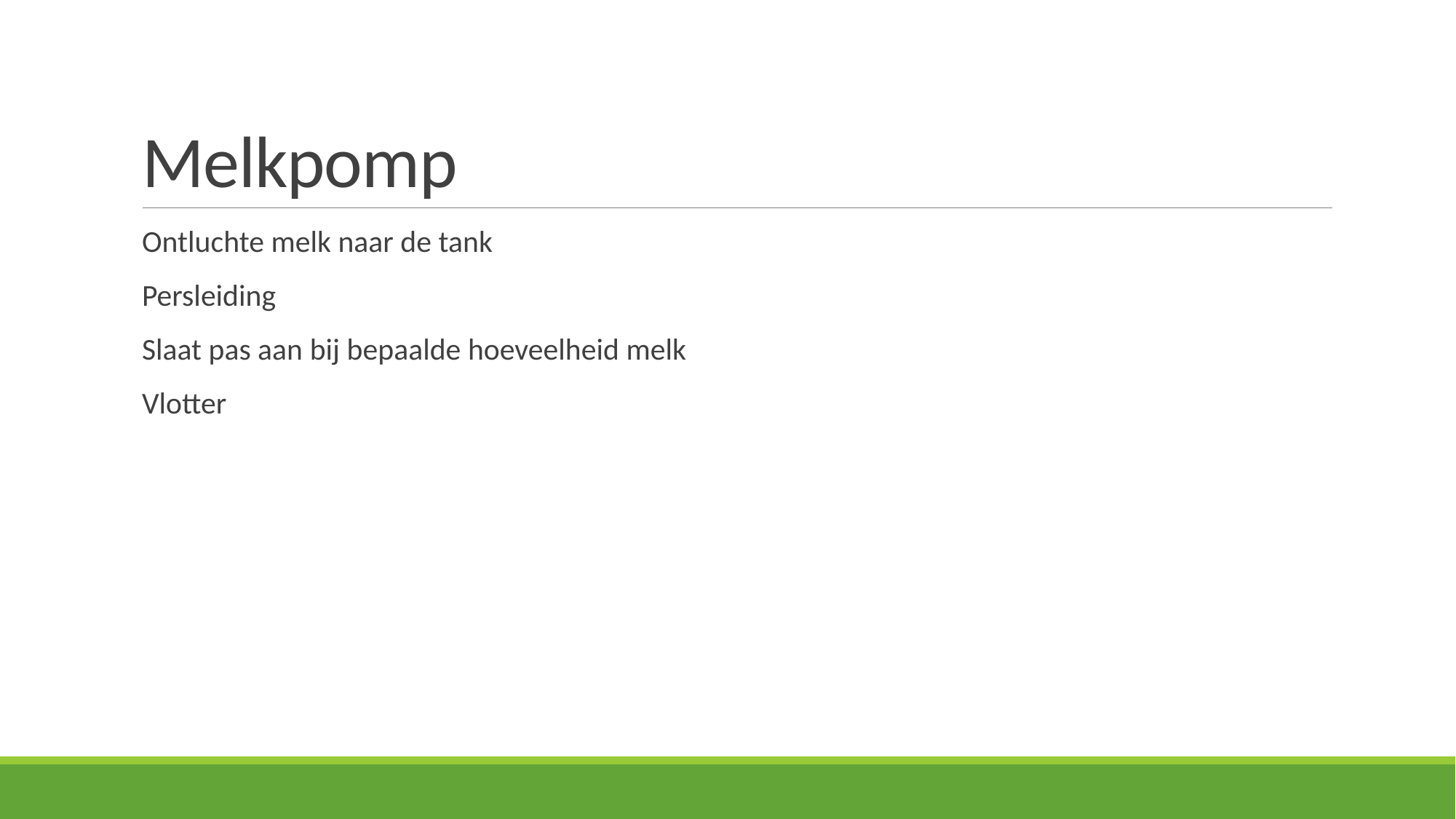

# Melkpomp
Ontluchte melk naar de tank
Persleiding
Slaat pas aan bij bepaalde hoeveelheid melk
Vlotter